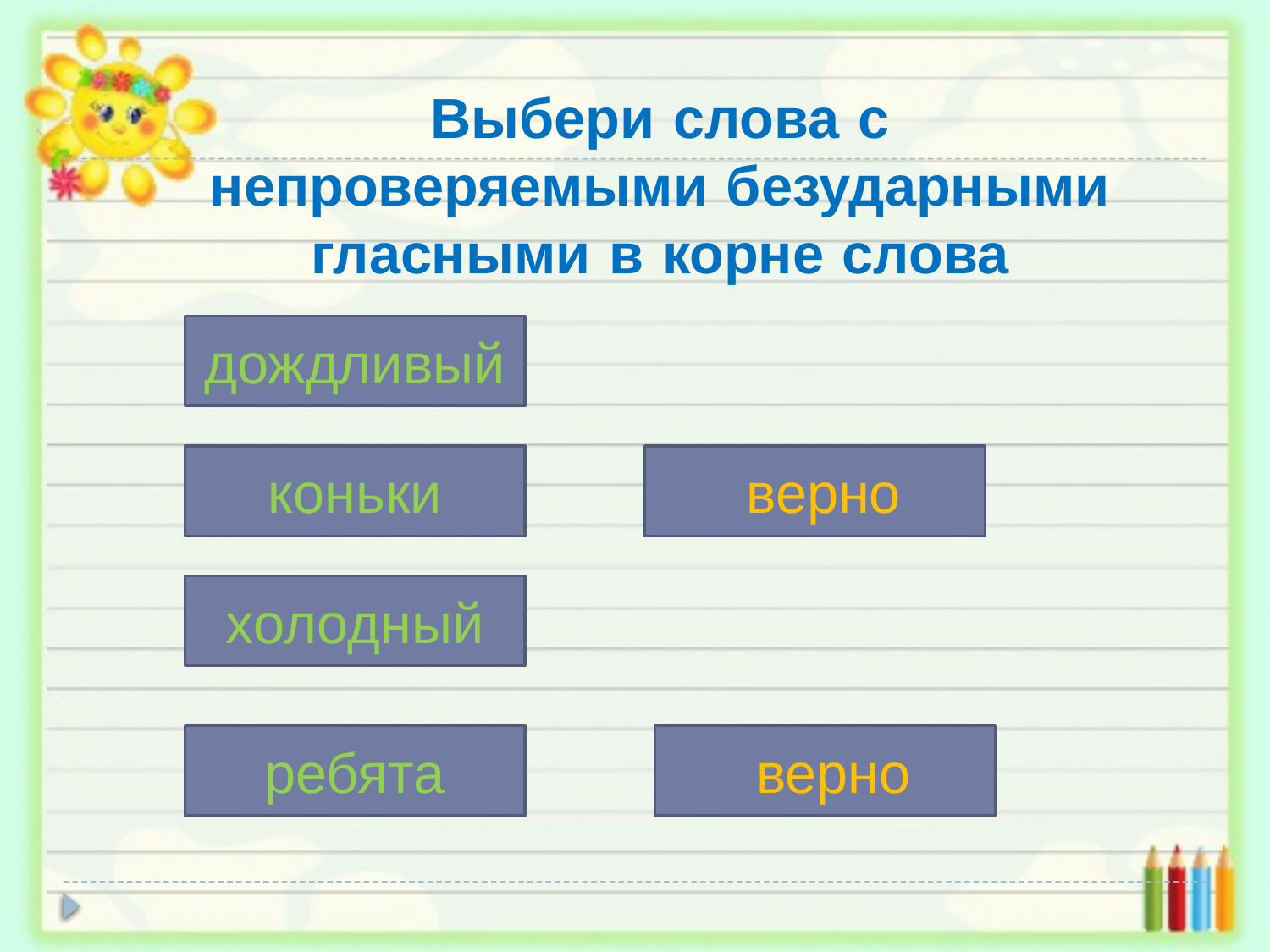

Выбери слова с непроверяемыми безударными гласными в корне слова
дождливый
коньки
 верно
холодный
ребята
 верно